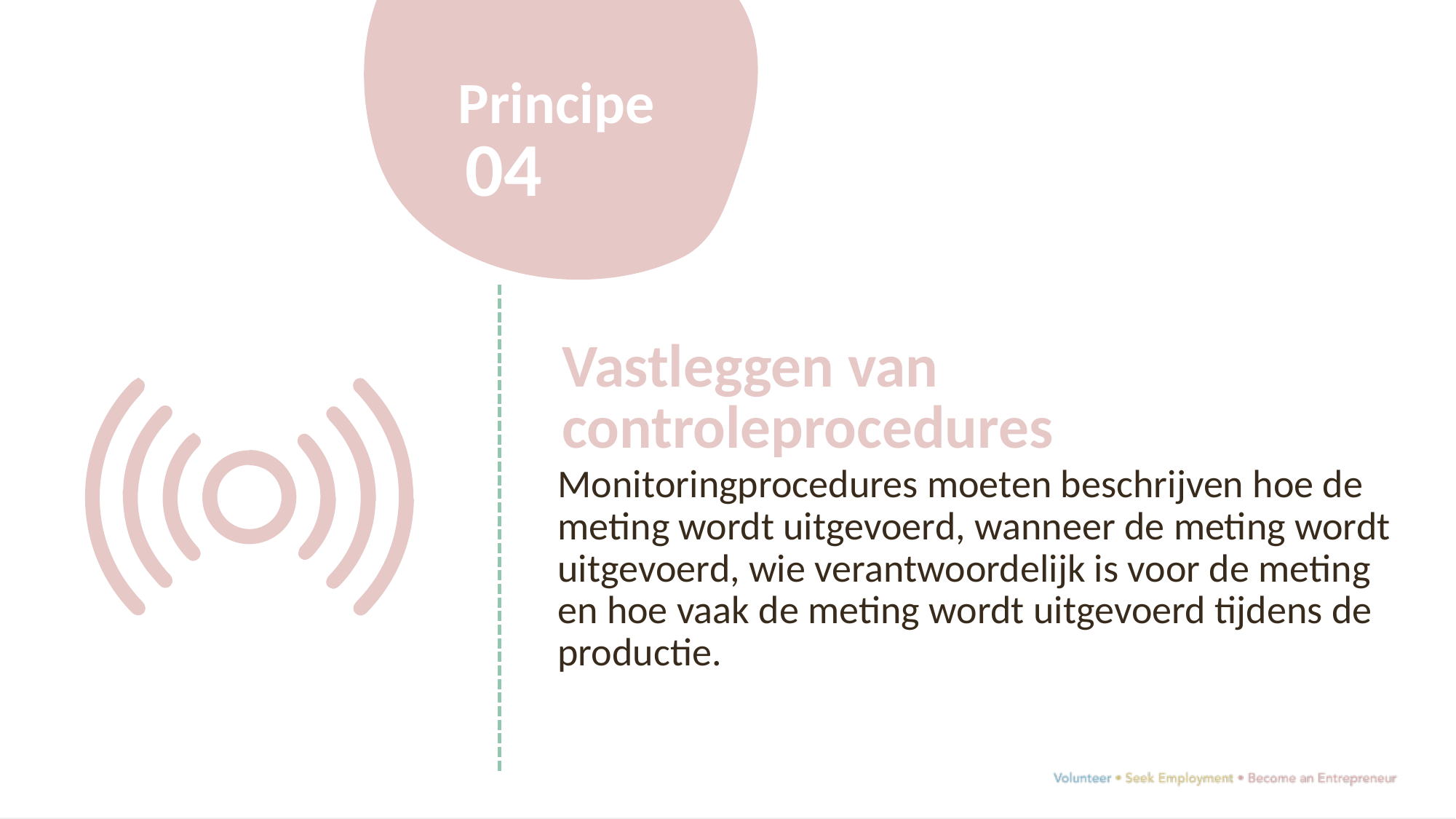

Principe
04
Vastleggen van controleprocedures

Monitoringprocedures moeten beschrijven hoe de meting wordt uitgevoerd, wanneer de meting wordt uitgevoerd, wie verantwoordelijk is voor de meting en hoe vaak de meting wordt uitgevoerd tijdens de productie.